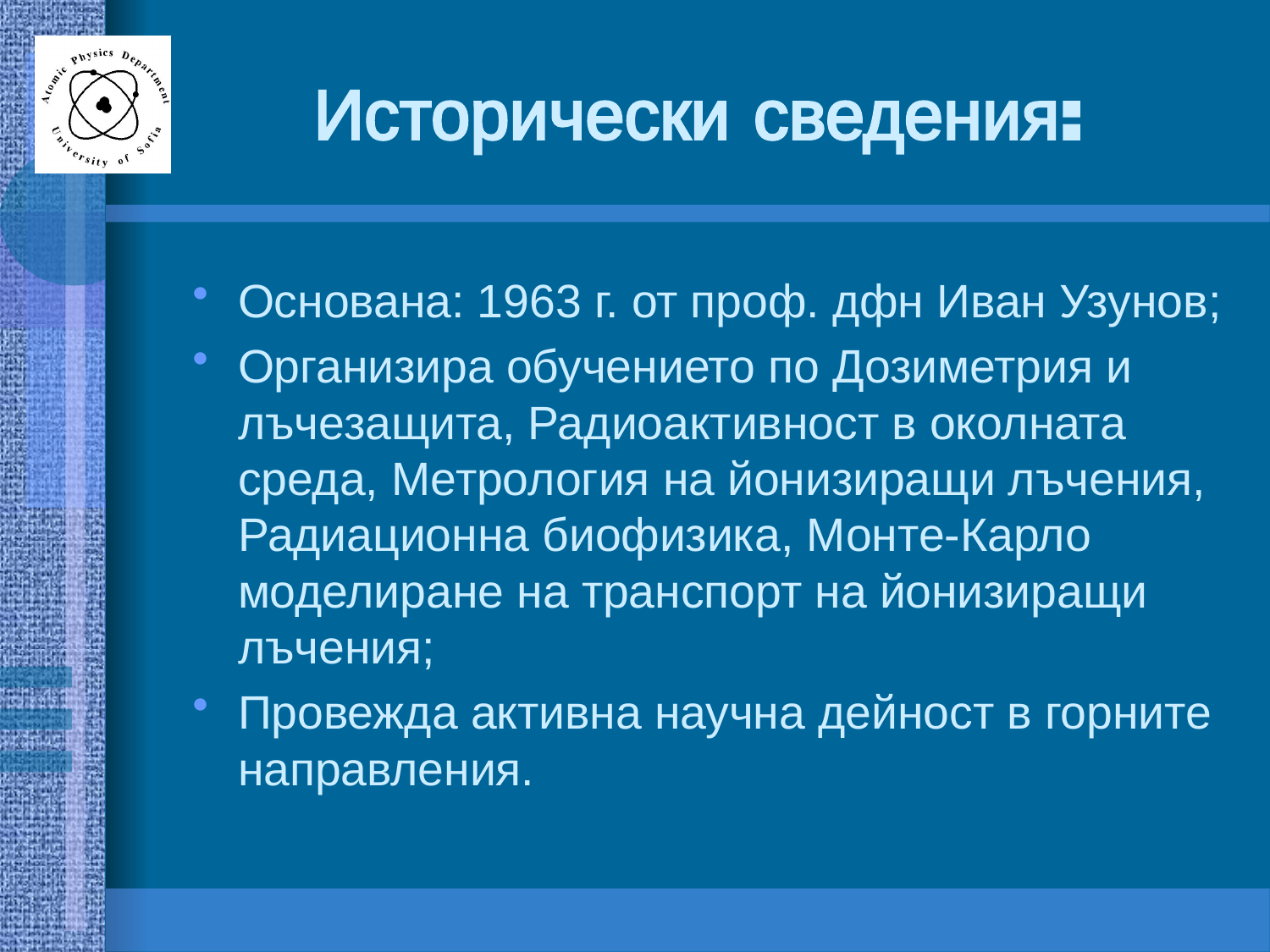

# Исторически сведения:
Основана: 1963 г. от проф. дфн Иван Узунов;
Организира обучението по Дозиметрия и лъчезащита, Радиоактивност в околната среда, Метрология на йонизиращи лъчения, Радиационна биофизика, Монте-Карло моделиране на транспорт на йонизиращи лъчения;
Провежда активна научна дейност в горните направления.